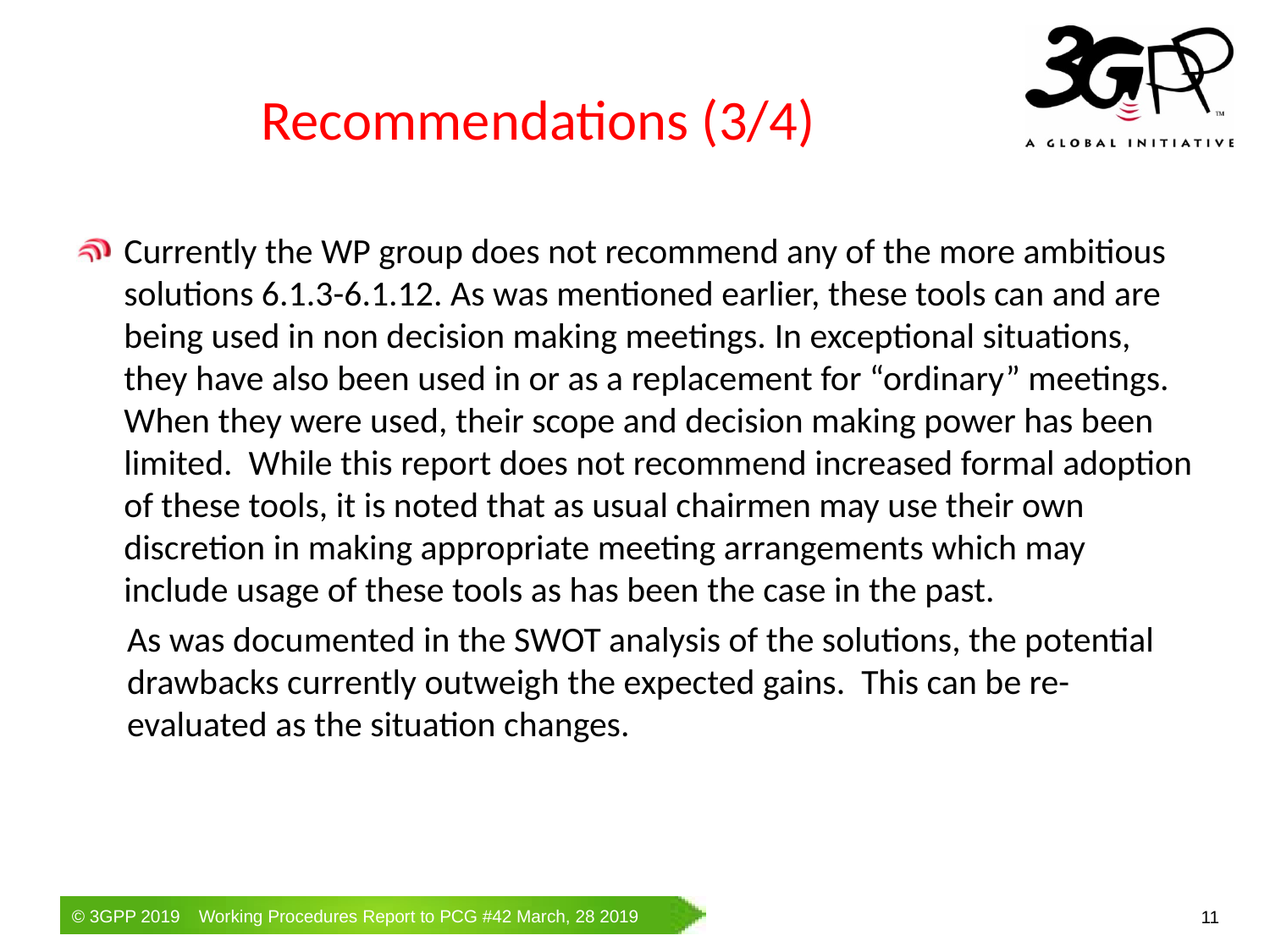

# Recommendations (3/4)
Currently the WP group does not recommend any of the more ambitious solutions 6.1.3-6.1.12. As was mentioned earlier, these tools can and are being used in non decision making meetings. In exceptional situations, they have also been used in or as a replacement for “ordinary” meetings.  When they were used, their scope and decision making power has been limited.  While this report does not recommend increased formal adoption of these tools, it is noted that as usual chairmen may use their own discretion in making appropriate meeting arrangements which may include usage of these tools as has been the case in the past.
As was documented in the SWOT analysis of the solutions, the potential drawbacks currently outweigh the expected gains.  This can be re-evaluated as the situation changes.
11